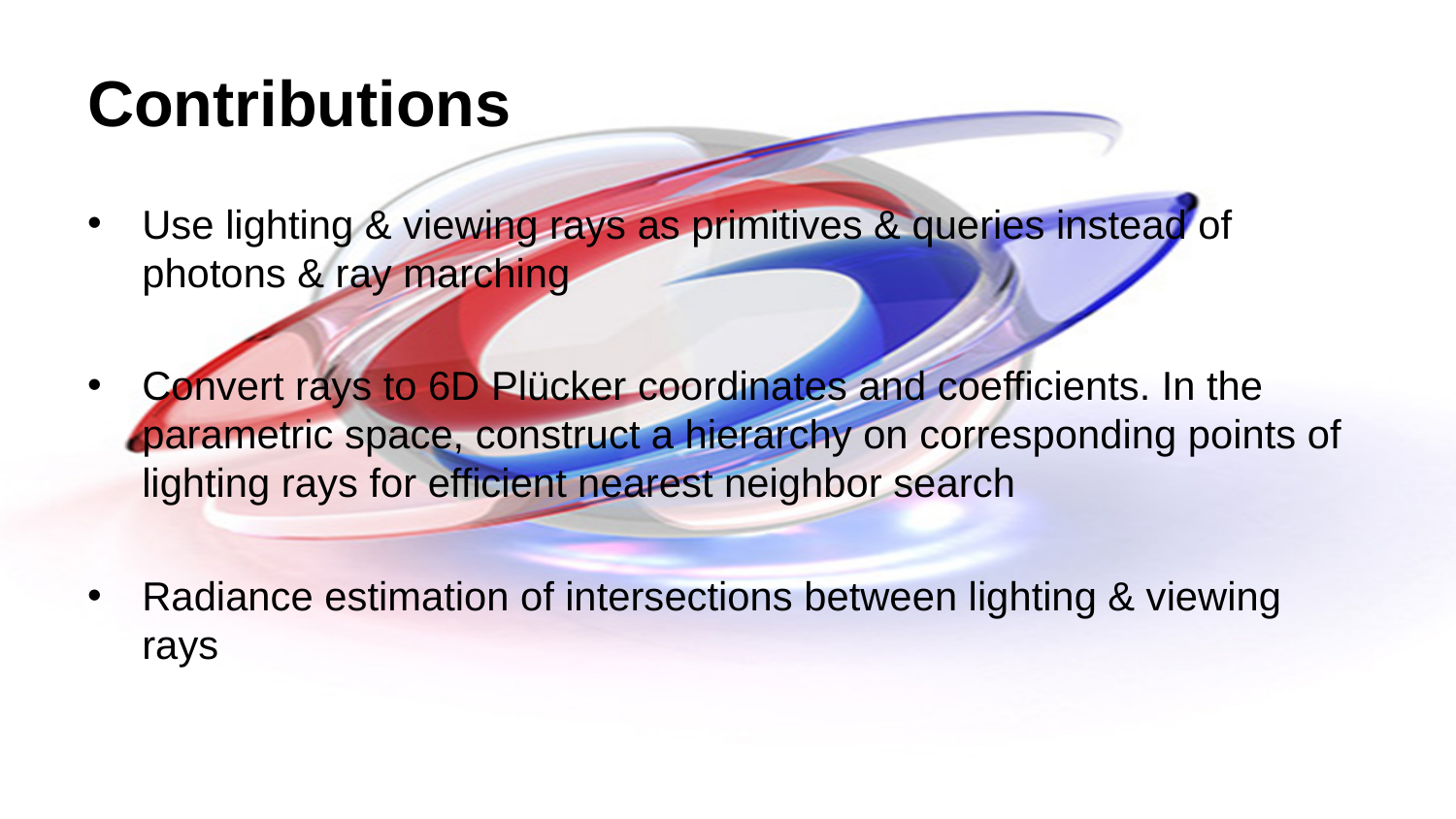

# Contributions
Use lighting & viewing rays as primitives & queries instead of photons & ray marching

Convert rays to 6D Plücker coordinates and coefficients. In the parametric space, construct a hierarchy on corresponding points of lighting rays for efficient nearest neighbor search

Radiance estimation of intersections between lighting & viewing rays